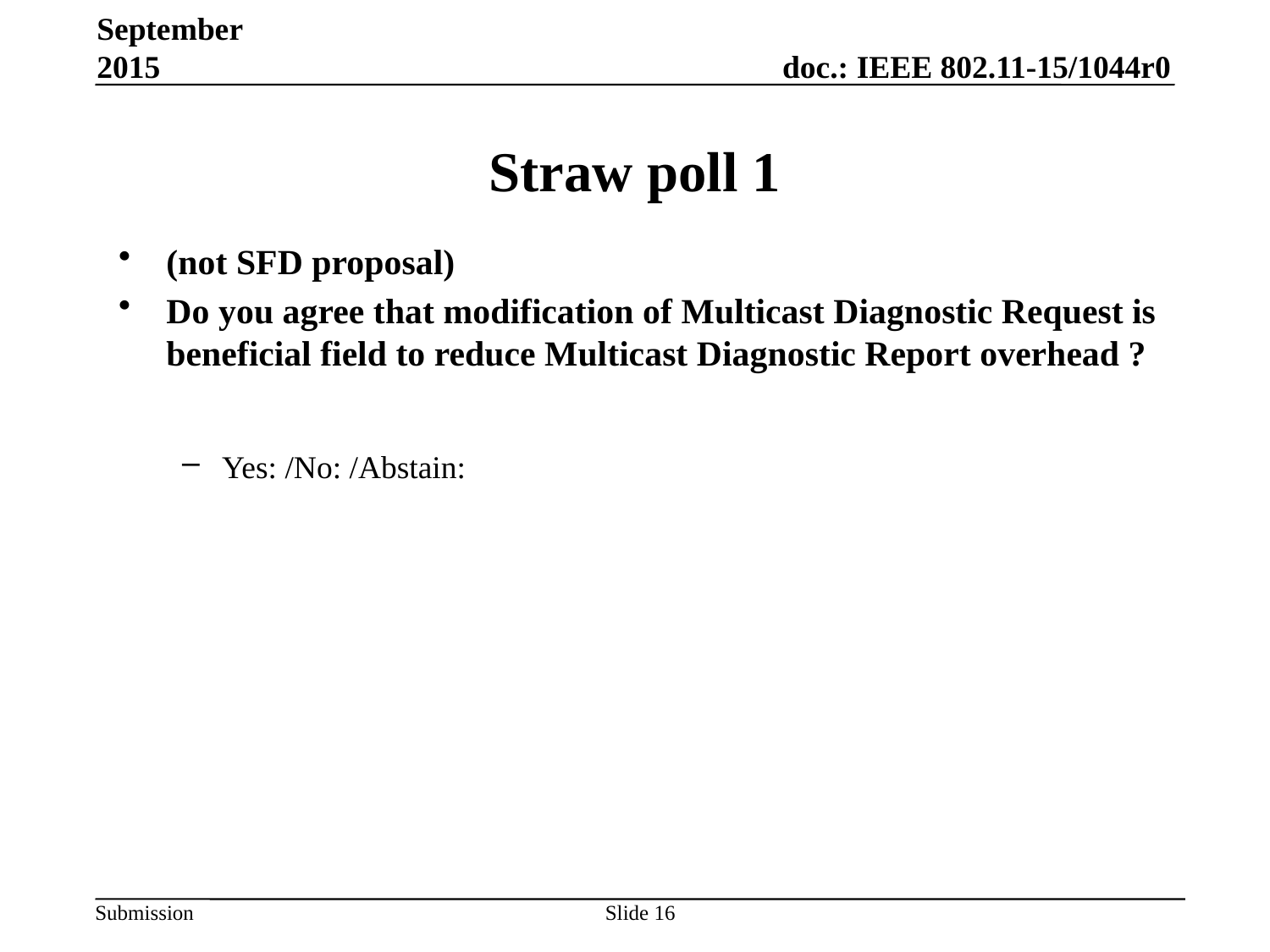

September 2015
# Straw poll 1
(not SFD proposal)
Do you agree that modification of Multicast Diagnostic Request is beneficial field to reduce Multicast Diagnostic Report overhead ?

Yes: /No: /Abstain:
Slide 16
Yusuke Tanaka, Sony Corporation